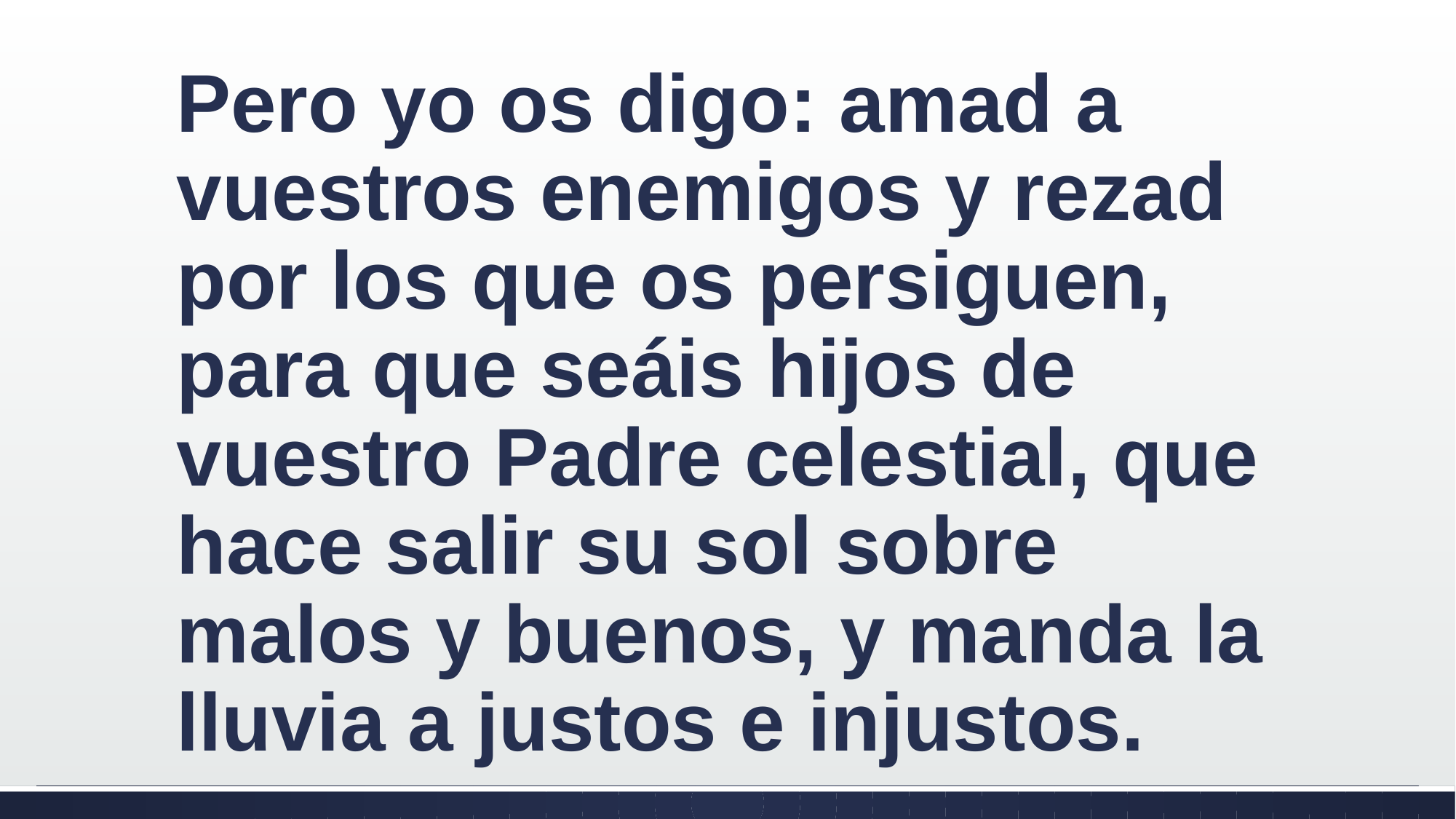

#
Pero yo os digo: amad a vuestros enemigos y rezad por los que os persiguen, para que seáis hijos de vuestro Padre celestial, que hace salir su sol sobre malos y buenos, y manda la lluvia a justos e injustos.